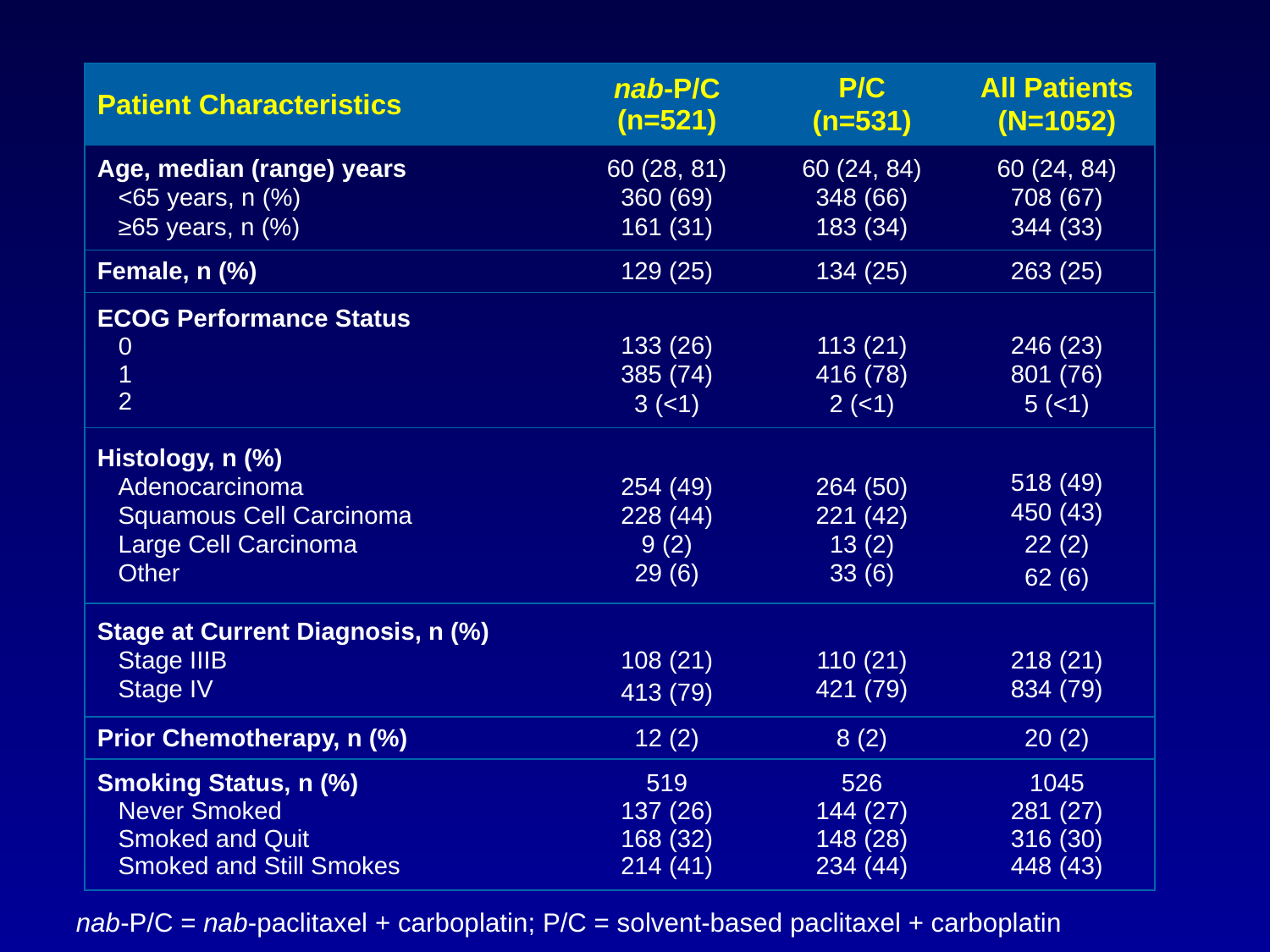

| Patient Characteristics | nab-P/C (n=521) | P/C (n=531) | All Patients (N=1052) |
| --- | --- | --- | --- |
| Age, median (range) years <65 years, n (%) ≥65 years, n (%) | 60 (28, 81) 360 (69) 161 (31) | 60 (24, 84) 348 (66) 183 (34) | 60 (24, 84) 708 (67) 344 (33) |
| Female, n (%) | 129 (25) | 134 (25) | 263 (25) |
| ECOG Performance Status 0 1 2 | 133 (26) 385 (74) 3 (<1) | 113 (21) 416 (78) 2 (<1) | 246 (23) 801 (76) 5 (<1) |
| Histology, n (%) Adenocarcinoma Squamous Cell Carcinoma Large Cell Carcinoma Other | 254 (49) 228 (44) 9 (2) 29 (6) | 264 (50) 221 (42) 13 (2) 33 (6) | 518 (49) 450 (43) 22 (2) 62 (6) |
| Stage at Current Diagnosis, n (%) Stage IIIB Stage IV | 108 (21) 413 (79) | 110 (21) 421 (79) | 218 (21) 834 (79) |
| Prior Chemotherapy, n (%) | 12 (2) | 8 (2) | 20 (2) |
| Smoking Status, n (%) Never Smoked Smoked and Quit Smoked and Still Smokes | 519 137 (26) 168 (32) 214 (41) | 526 144 (27) 148 (28) 234 (44) | 1045 281 (27) 316 (30) 448 (43) |
nab-P/C = nab-paclitaxel + carboplatin; P/C = solvent-based paclitaxel + carboplatin